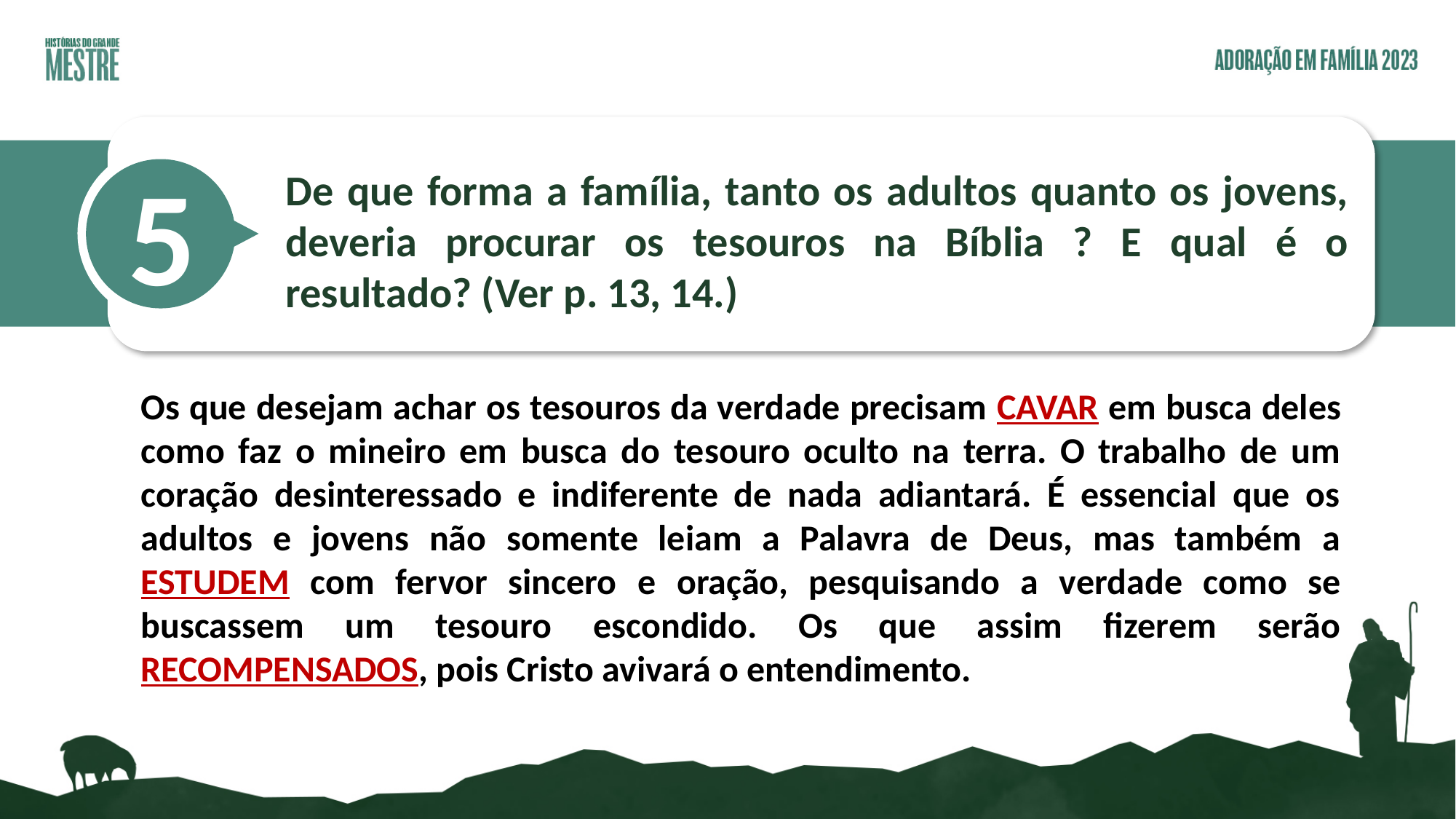

5
De que forma a família, tanto os adultos quanto os jovens, deveria procurar os tesouros na Bíblia ? E qual é o resultado? (Ver p. 13, 14.)
Os que desejam achar os tesouros da verdade precisam CAVAR em busca deles como faz o mineiro em busca do tesouro oculto na terra. O trabalho de um coração desinteressado e indiferente de nada adiantará. É essencial que os adultos e jovens não somente leiam a Palavra de Deus, mas também a ESTUDEM com fervor sincero e oração, pesquisando a verdade como se buscassem um tesouro escondido. Os que assim fizerem serão RECOMPENSADOS, pois Cristo avivará o entendimento.